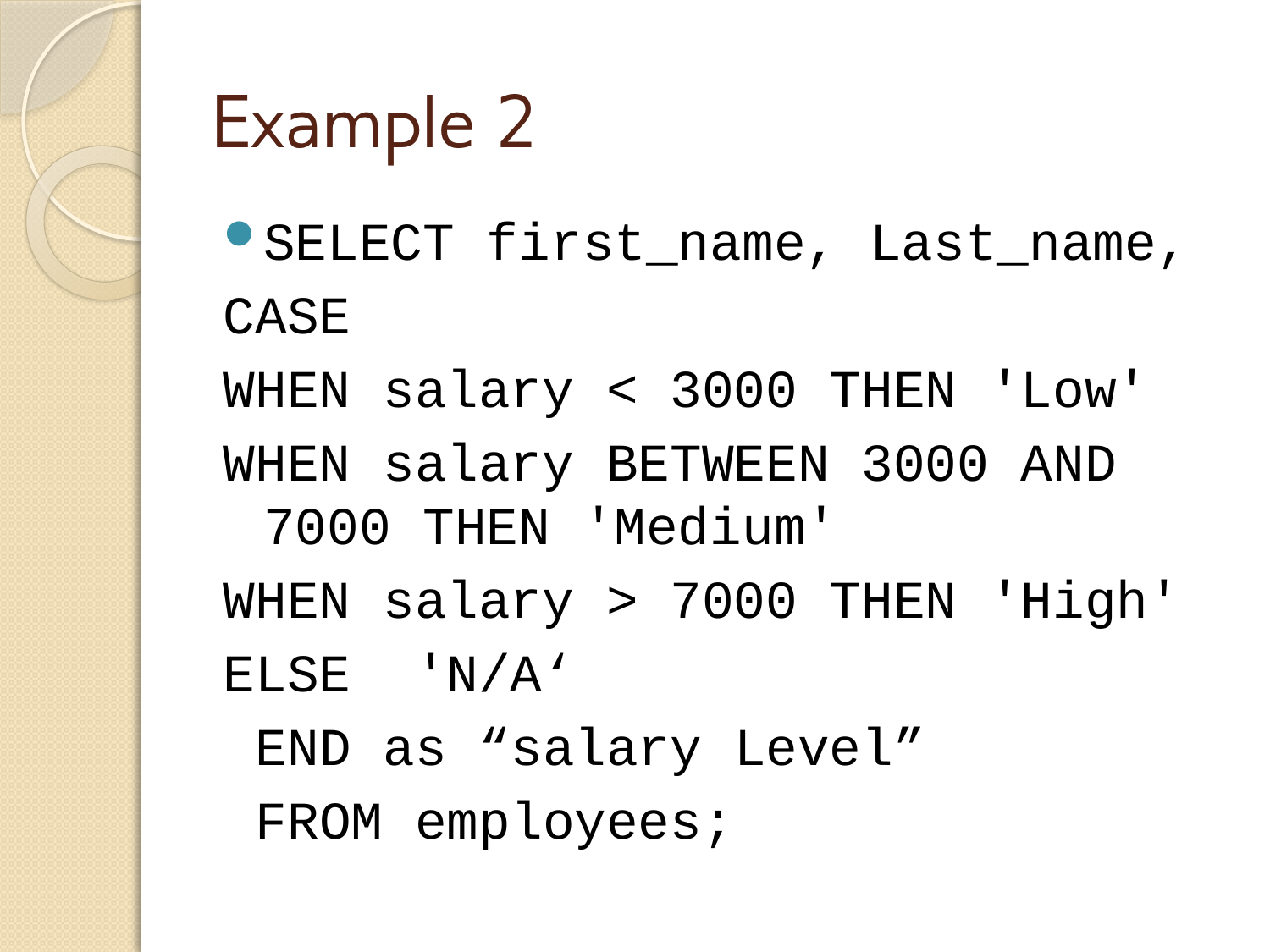

# Example 2
SELECT first_name, Last_name,
CASE
WHEN salary < 3000 THEN 'Low'
WHEN salary BETWEEN 3000 AND 7000 THEN 'Medium'
WHEN salary > 7000 THEN 'High'
ELSE  'N/A‘
 END as “salary Level”
 FROM employees;